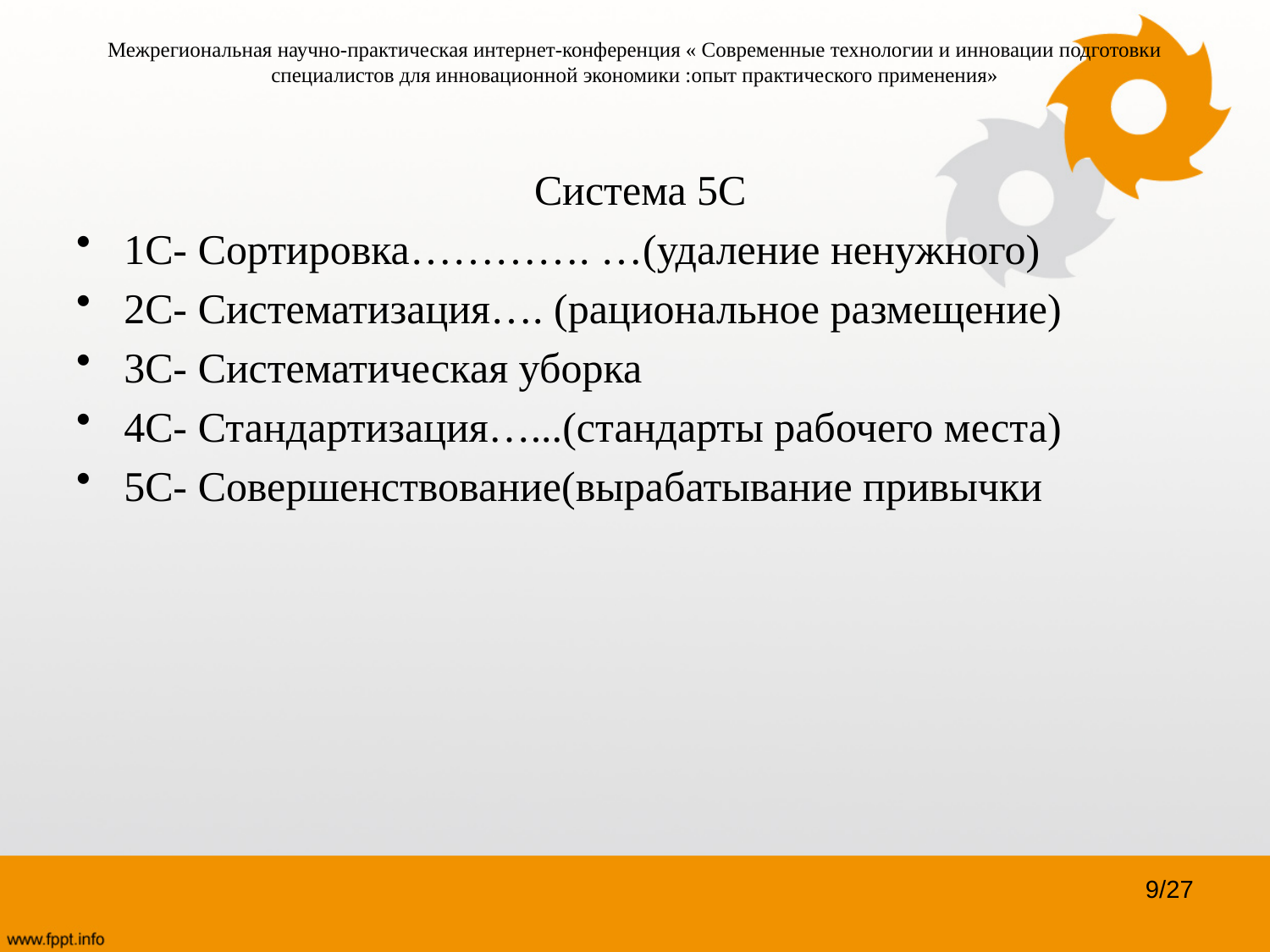

# Межрегиональная научно-практическая интернет-конференция « Современные технологии и инновации подготовки специалистов для инновационной экономики :опыт практического применения»
 Система 5С
1С- Сортировка…………. …(удаление ненужного)
2С- Систематизация…. (рациональное размещение)
3С- Систематическая уборка
4С- Стандартизация…...(стандарты рабочего места)
5С- Совершенствование(вырабатывание привычки
9/27